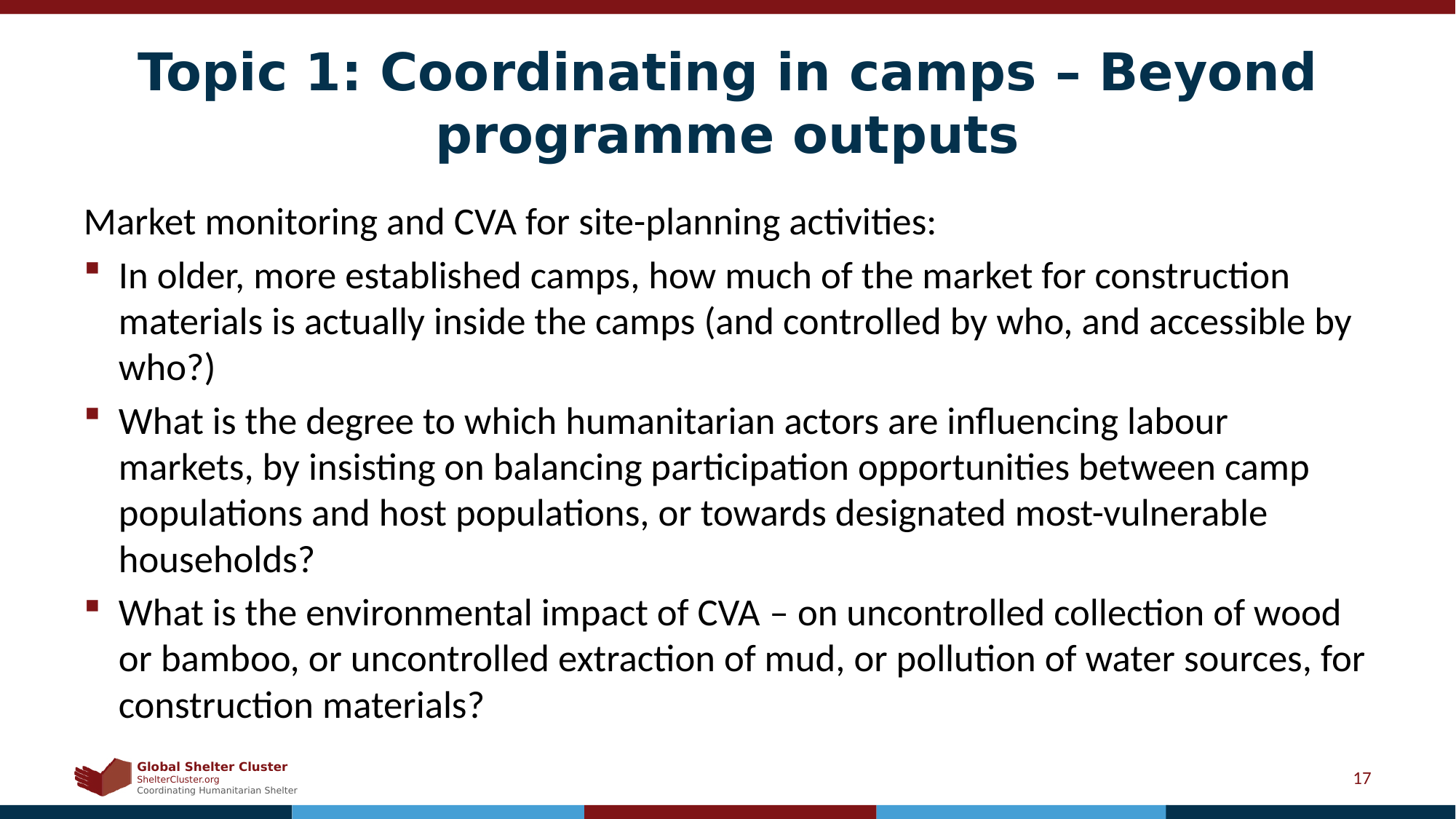

# Topic 1: Coordinating in camps – Beyond programme outputs
Market monitoring and CVA for site-planning activities:
In older, more established camps, how much of the market for construction materials is actually inside the camps (and controlled by who, and accessible by who?)
What is the degree to which humanitarian actors are influencing labour markets, by insisting on balancing participation opportunities between camp populations and host populations, or towards designated most-vulnerable households?
What is the environmental impact of CVA – on uncontrolled collection of wood or bamboo, or uncontrolled extraction of mud, or pollution of water sources, for construction materials?

17